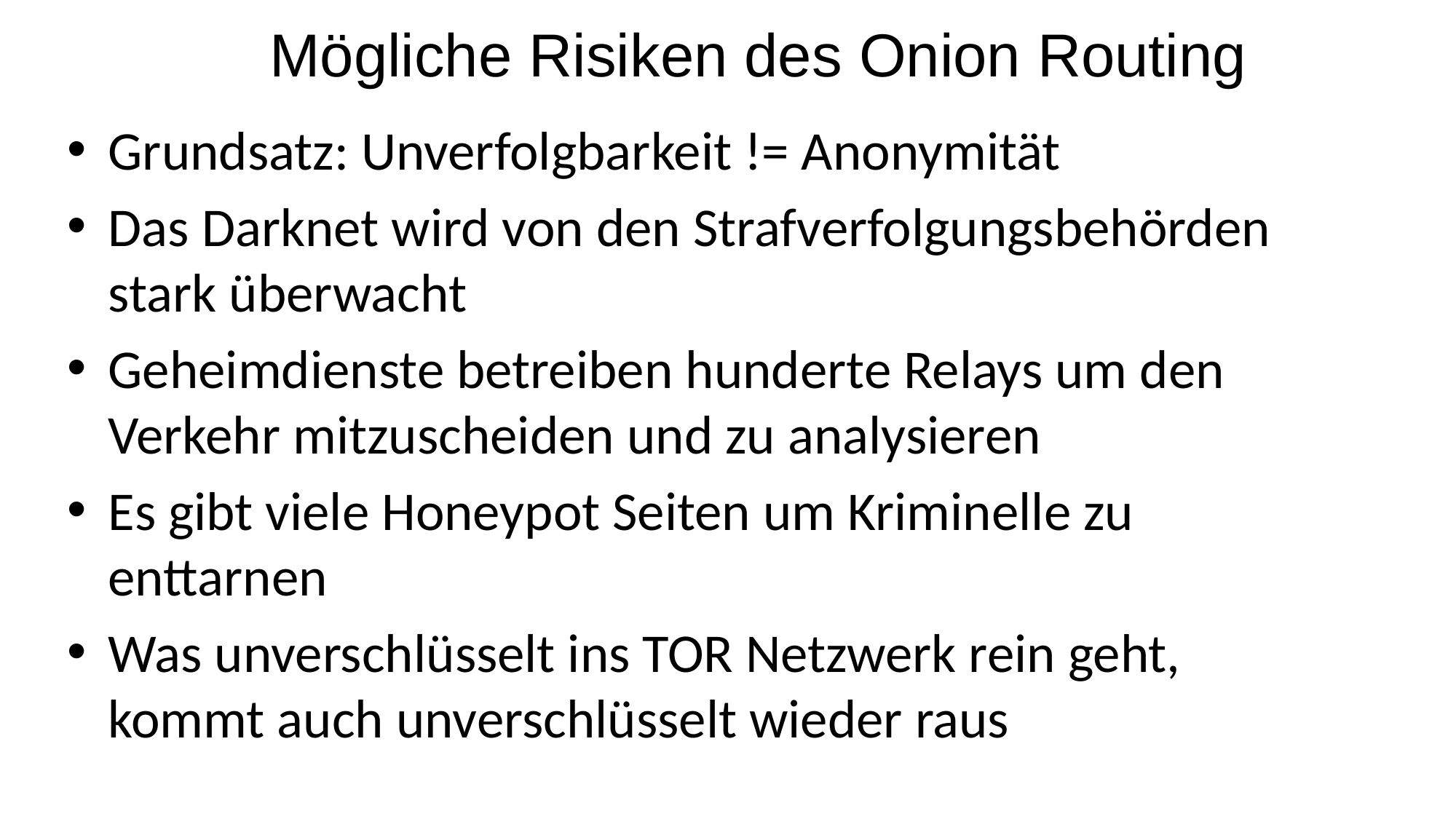

Mögliche Risiken des Onion Routing
Grundsatz: Unverfolgbarkeit != Anonymität
Das Darknet wird von den Strafverfolgungsbehörden stark überwacht
Geheimdienste betreiben hunderte Relays um den Verkehr mitzuscheiden und zu analysieren
Es gibt viele Honeypot Seiten um Kriminelle zu enttarnen
Was unverschlüsselt ins TOR Netzwerk rein geht, kommt auch unverschlüsselt wieder raus